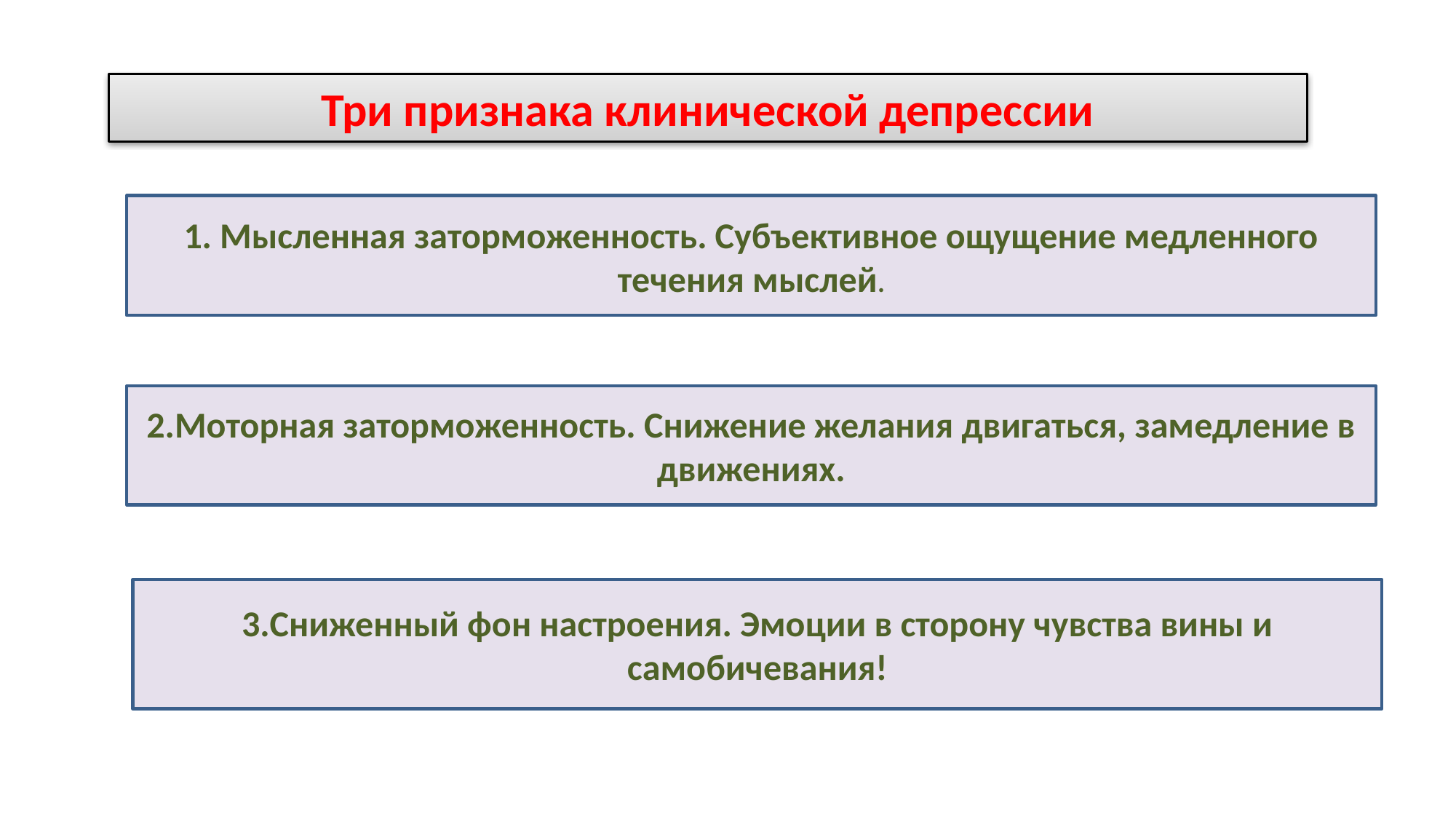

# Три признака клинической депрессии
1. Мысленная заторможенность. Субъективное ощущение медленного течения мыслей.
2.Моторная заторможенность. Снижение желания двигаться, замедление в движениях.
3.Сниженный фон настроения. Эмоции в сторону чувства вины и самобичевания!